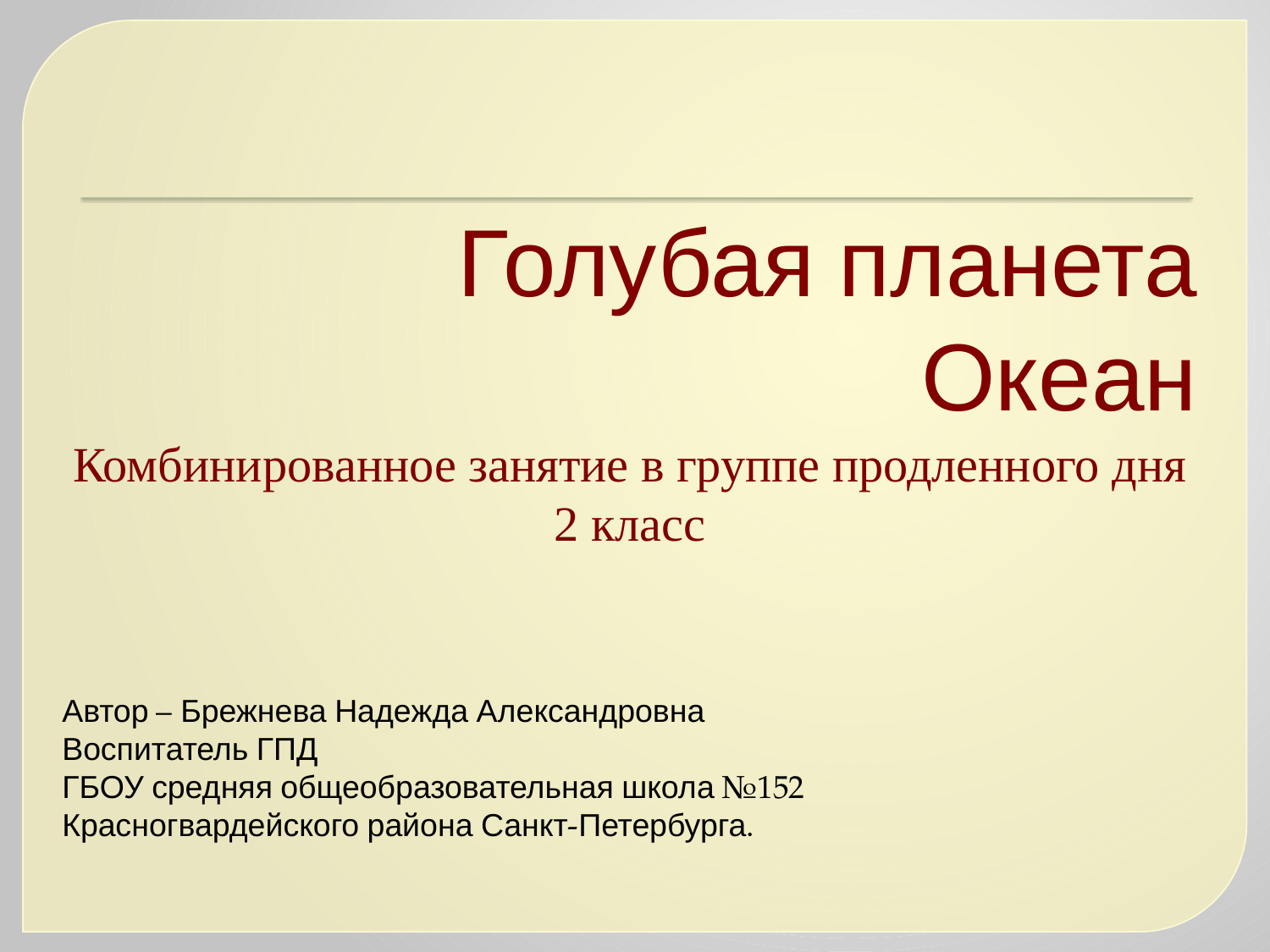

# Голубая планета Океан
Комбинированное занятие в группе продленного дня
2 класс
Автор – Брежнева Надежда Александровна
Воспитатель ГПД
ГБОУ средняя общеобразовательная школа №152
Красногвардейского района Санкт-Петербурга.